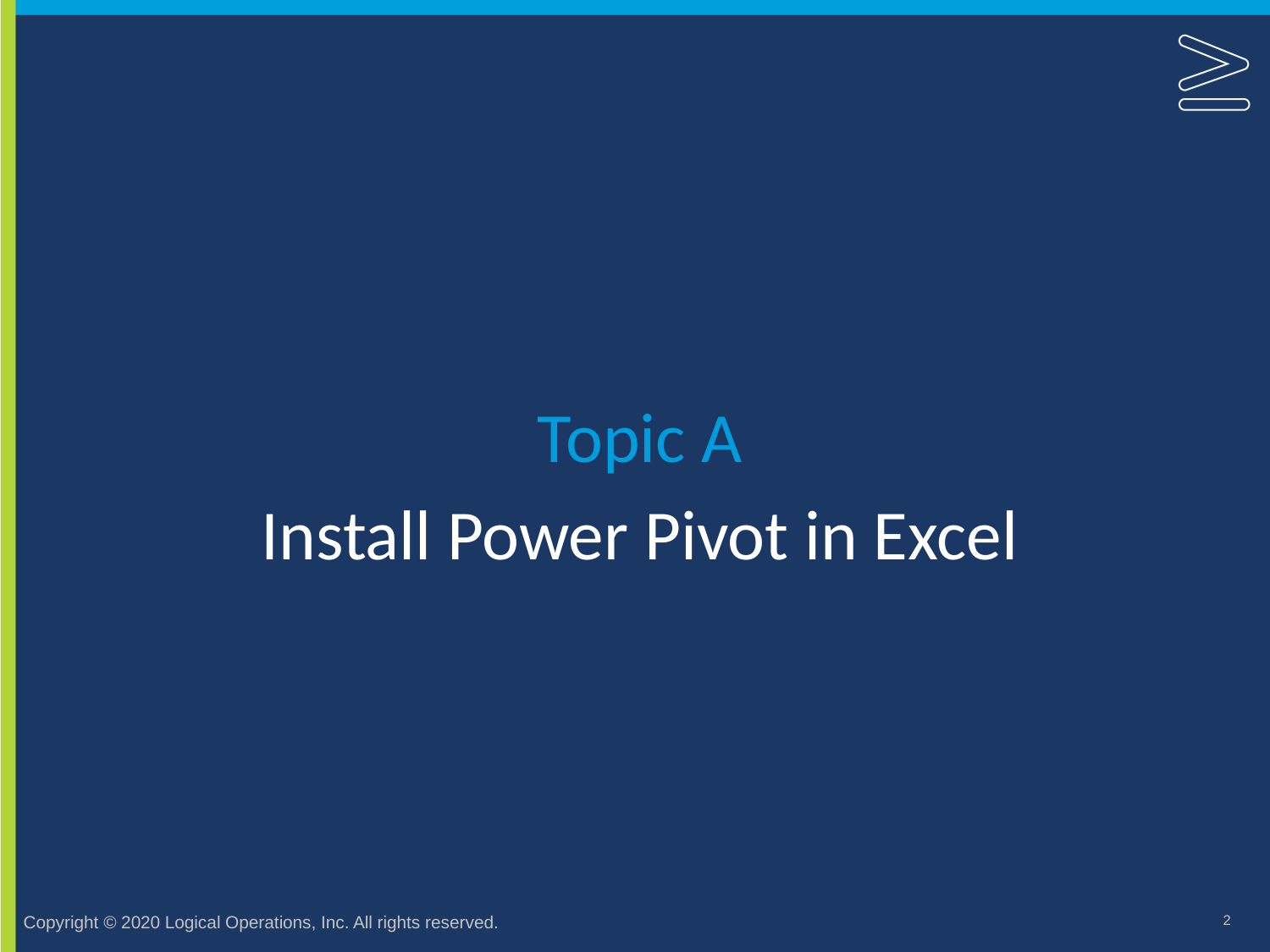

Topic A
# Install Power Pivot in Excel
2